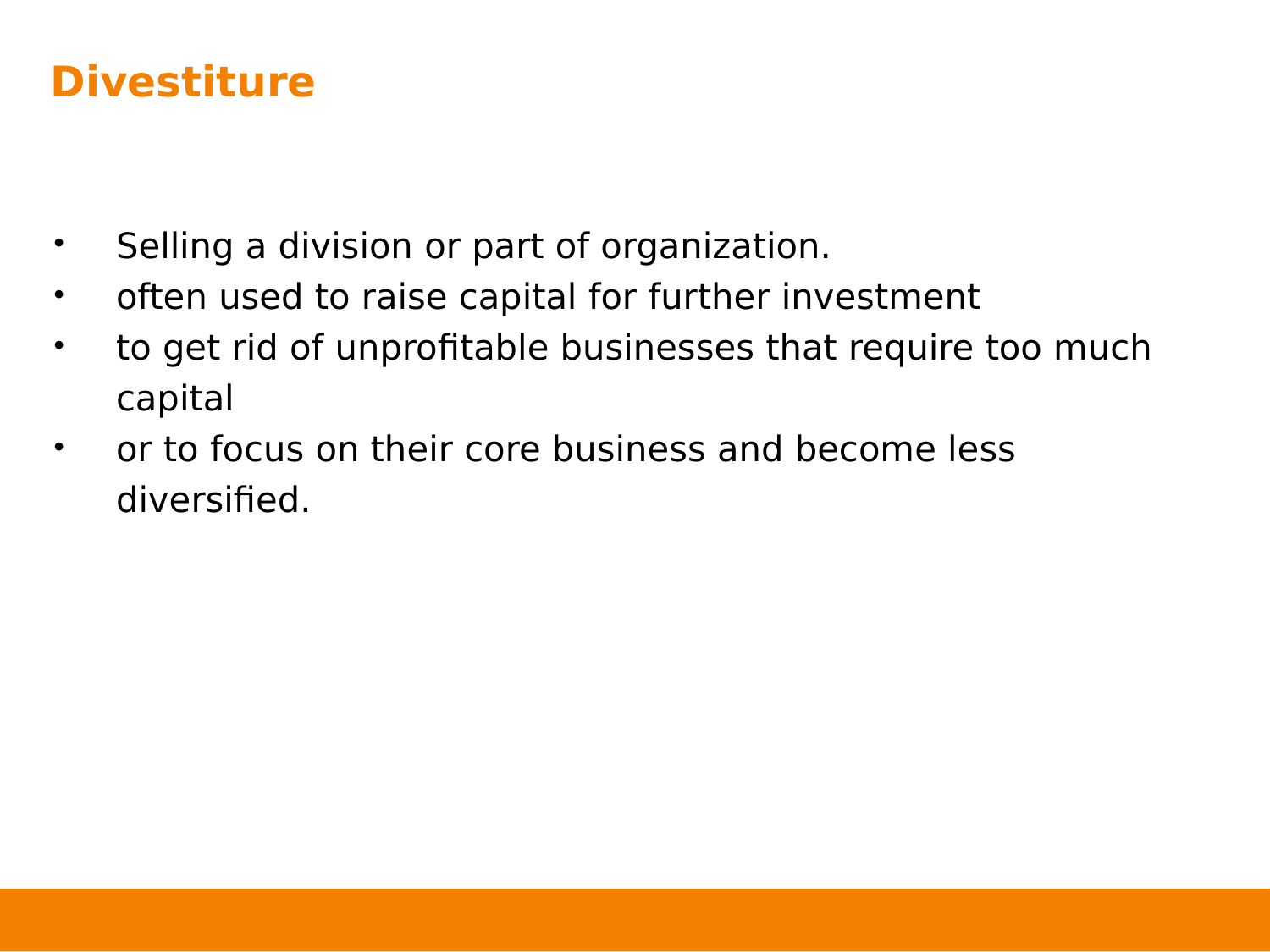

# Divestiture
Selling a division or part of organization.
often used to raise capital for further investment
to get rid of unprofitable businesses that require too much capital
or to focus on their core business and become less diversified.